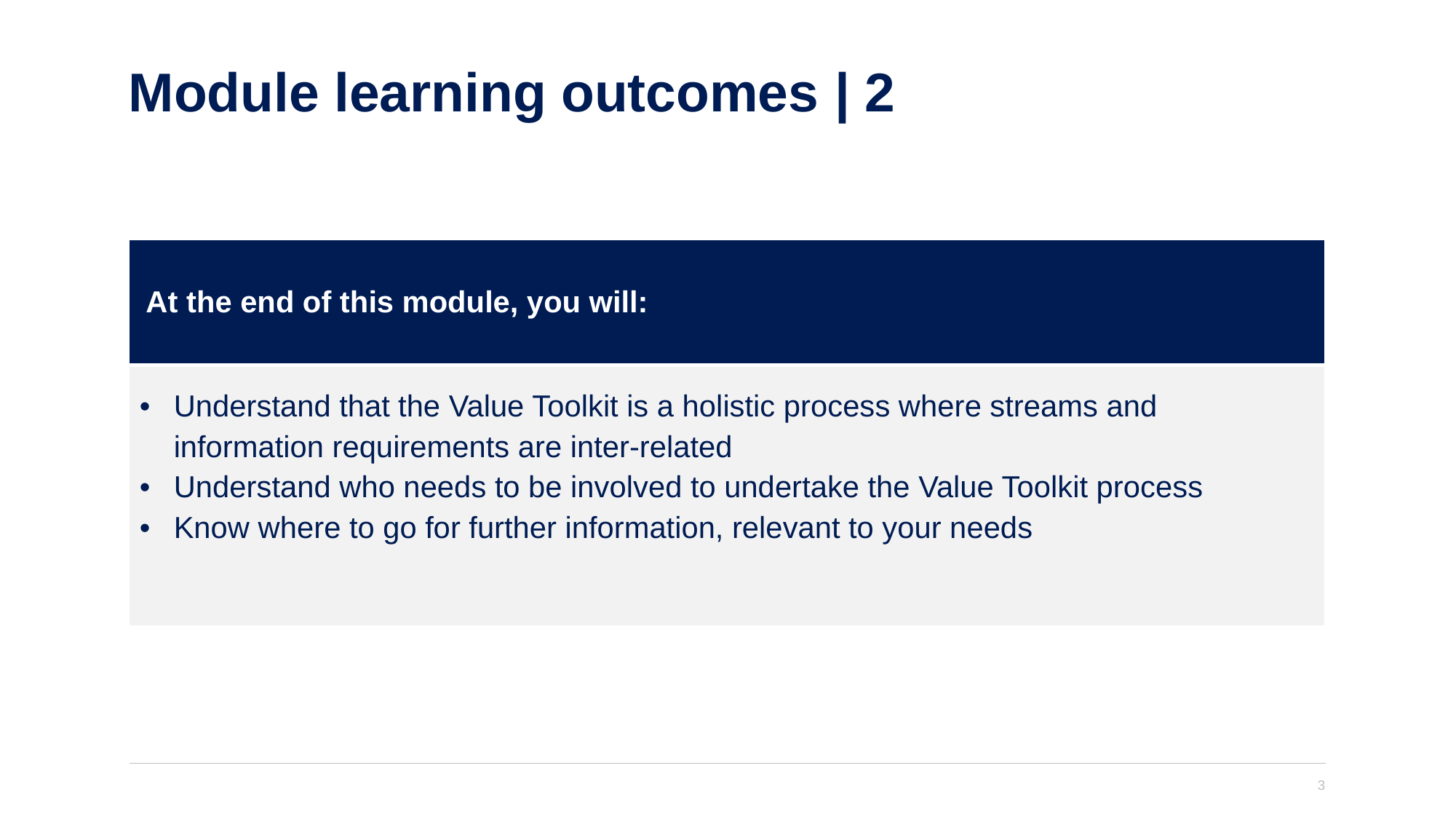

# Module learning outcomes | 2
| At the end of this module, you will: |
| --- |
| Understand that the Value Toolkit is a holistic process where streams and information requirements are inter-related Understand who needs to be involved to undertake the Value Toolkit process Know where to go for further information, relevant to your needs |
3